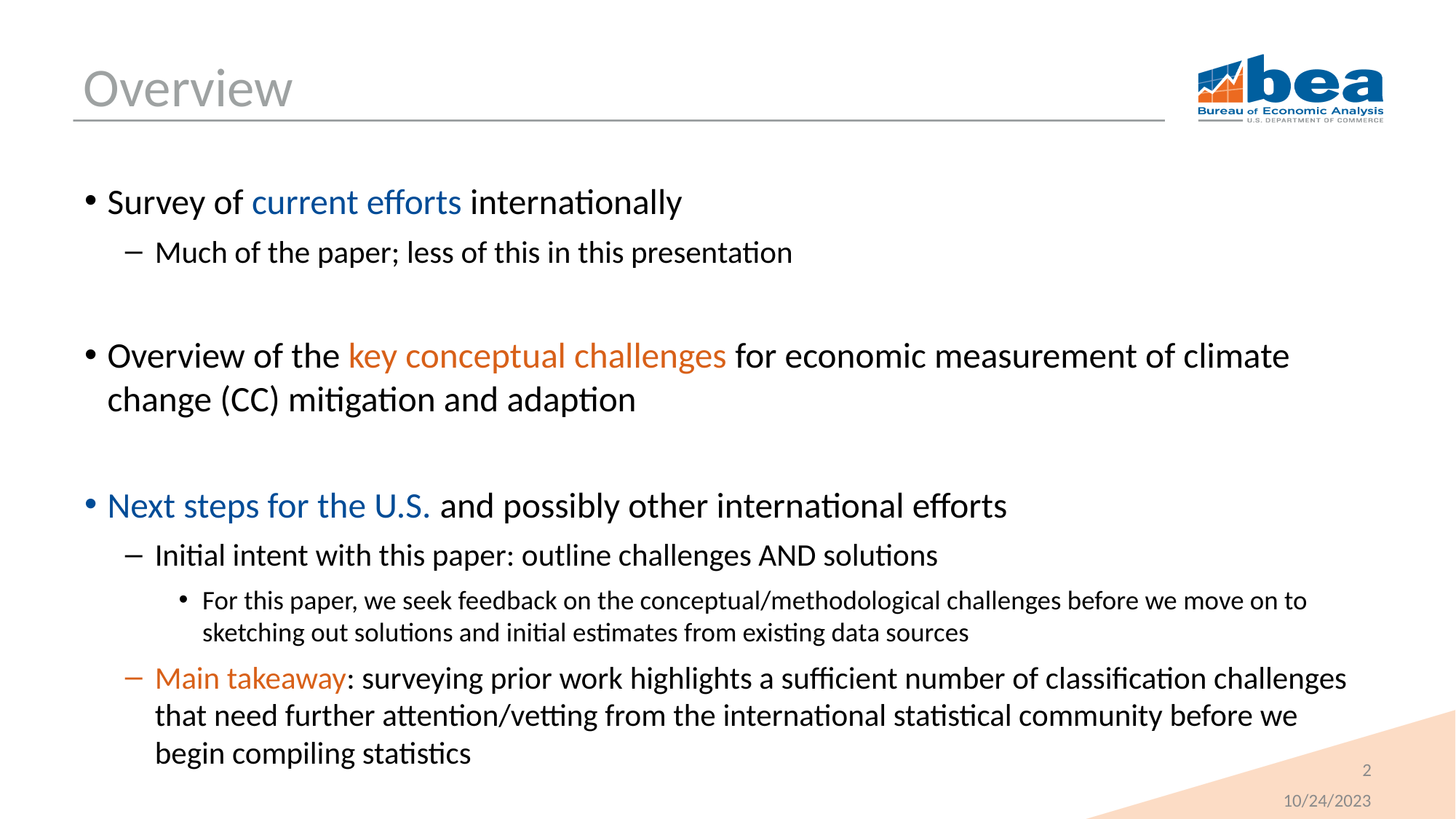

# Overview
Survey of current efforts internationally
Much of the paper; less of this in this presentation

Overview of the key conceptual challenges for economic measurement of climate change (CC) mitigation and adaption

Next steps for the U.S. and possibly other international efforts
Initial intent with this paper: outline challenges AND solutions
For this paper, we seek feedback on the conceptual/methodological challenges before we move on to sketching out solutions and initial estimates from existing data sources
Main takeaway: surveying prior work highlights a sufficient number of classification challenges that need further attention/vetting from the international statistical community before we begin compiling statistics
2
10/24/2023